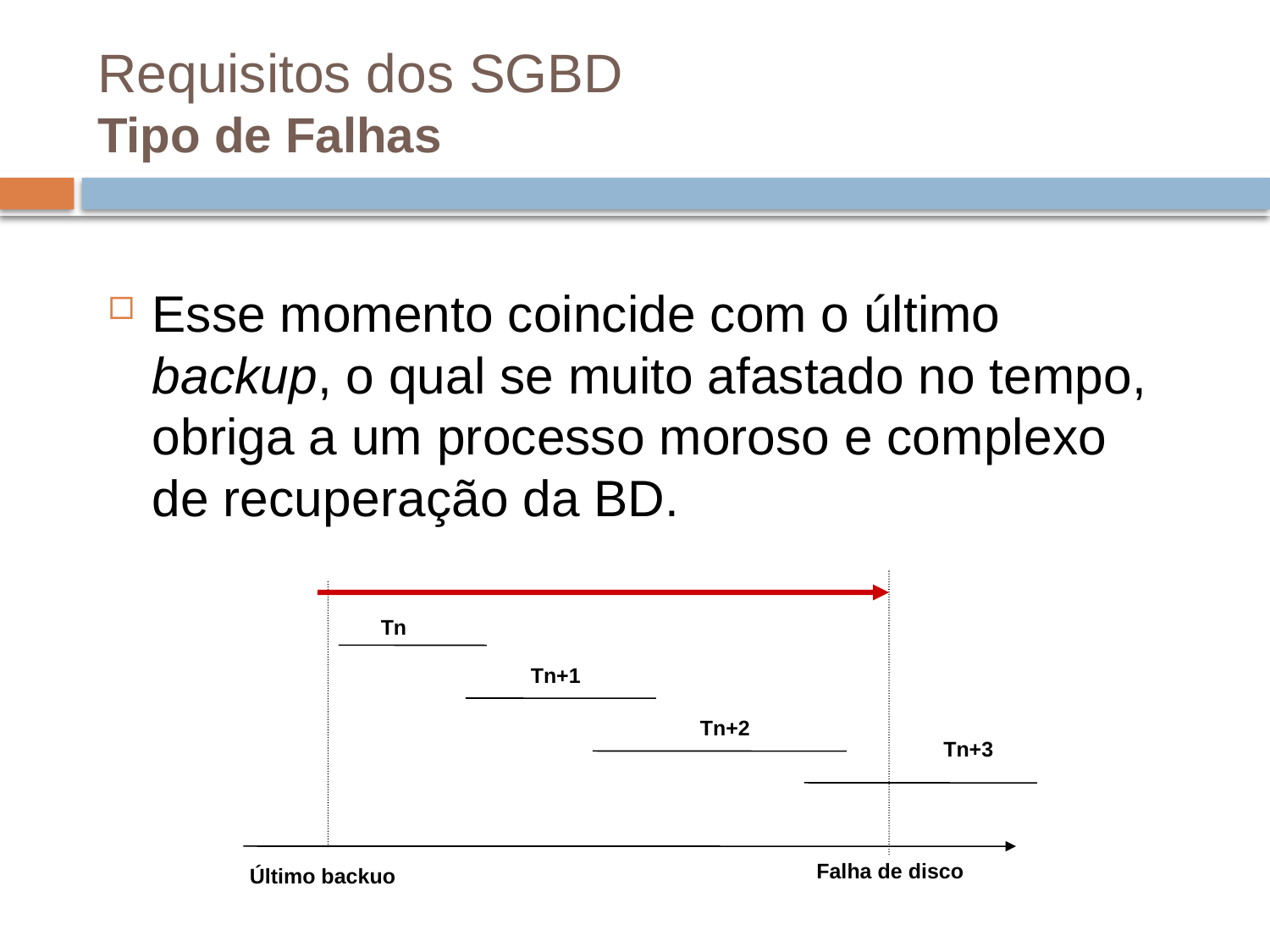

# Requisitos dos SGBD Tipo de Falhas
Esse momento coincide com o último backup, o qual se muito afastado no tempo, obriga a um processo moroso e complexo de recuperação da BD.

Tn

Tn+1

Tn+2
Tn+3

Falha de disco
Último backuo